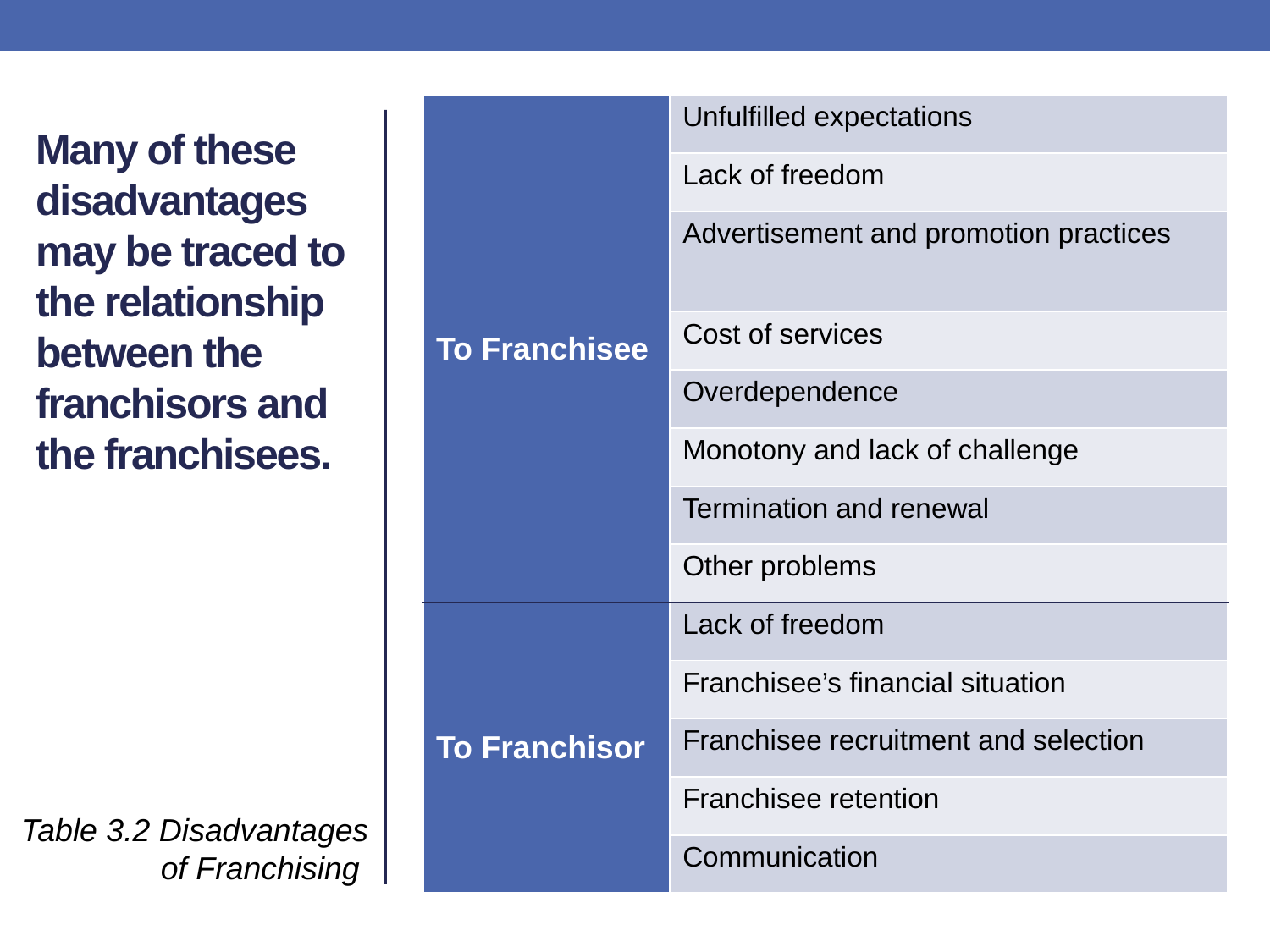

| To Franchisee | Unfulfilled expectations |
| --- | --- |
|  | Lack of freedom |
|  | Advertisement and promotion practices |
|  | Cost of services |
|  | Overdependence |
|  | Monotony and lack of challenge |
|  | Termination and renewal |
|  | Other problems |
| To Franchisor | Lack of freedom |
|  | Franchisee’s financial situation |
|  | Franchisee recruitment and selection |
|  | Franchisee retention |
|  | Communication |
# Many of these disadvantages may be traced to the relationship between the franchisors and the franchisees.
Table 3.2 Disadvantages of Franchising